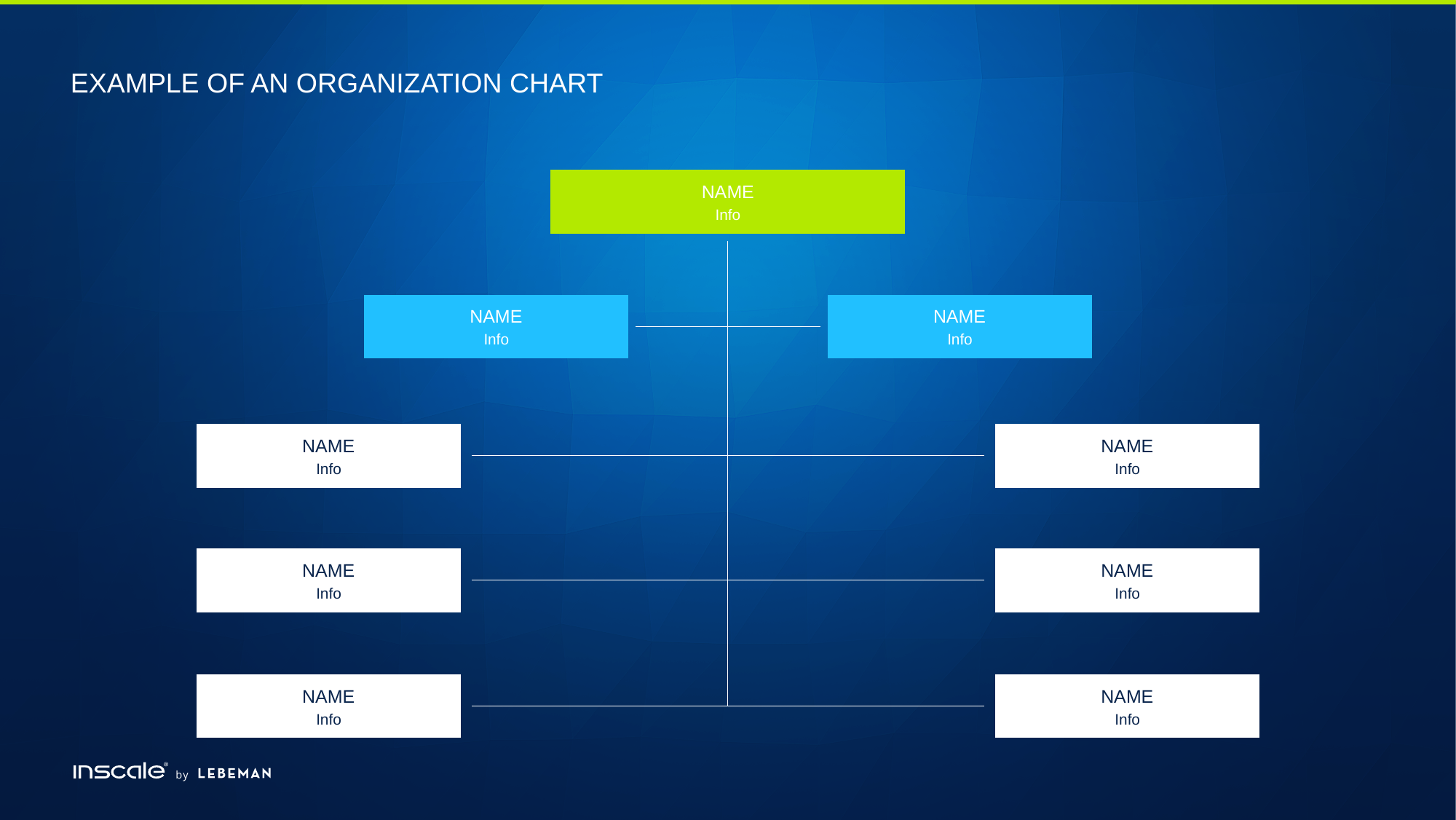

# Example of an organization chart

Name
Info
Name
Info
Name
Info
Name
Info
Name
Info
Name
Info
Name
Info
Name
Info
Name
Info